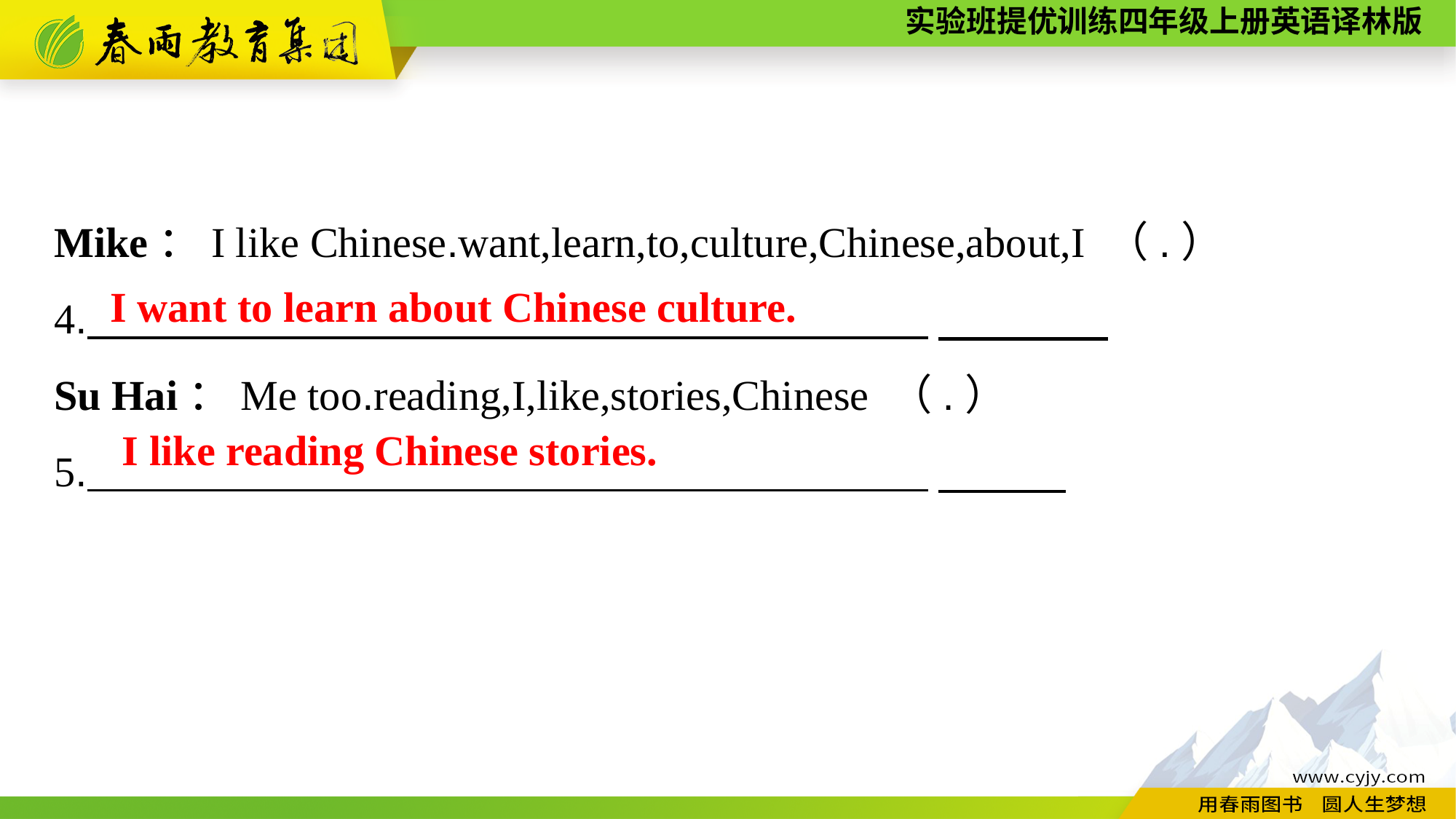

Mike：I like Chinese.want,learn,to,culture,Chinese,about,I （.）
4. _______________________________________
Su Hai：Me too.reading,I,like,stories,Chinese （.）
5. _______________________________________
I want to learn about Chinese culture.
I like reading Chinese stories.